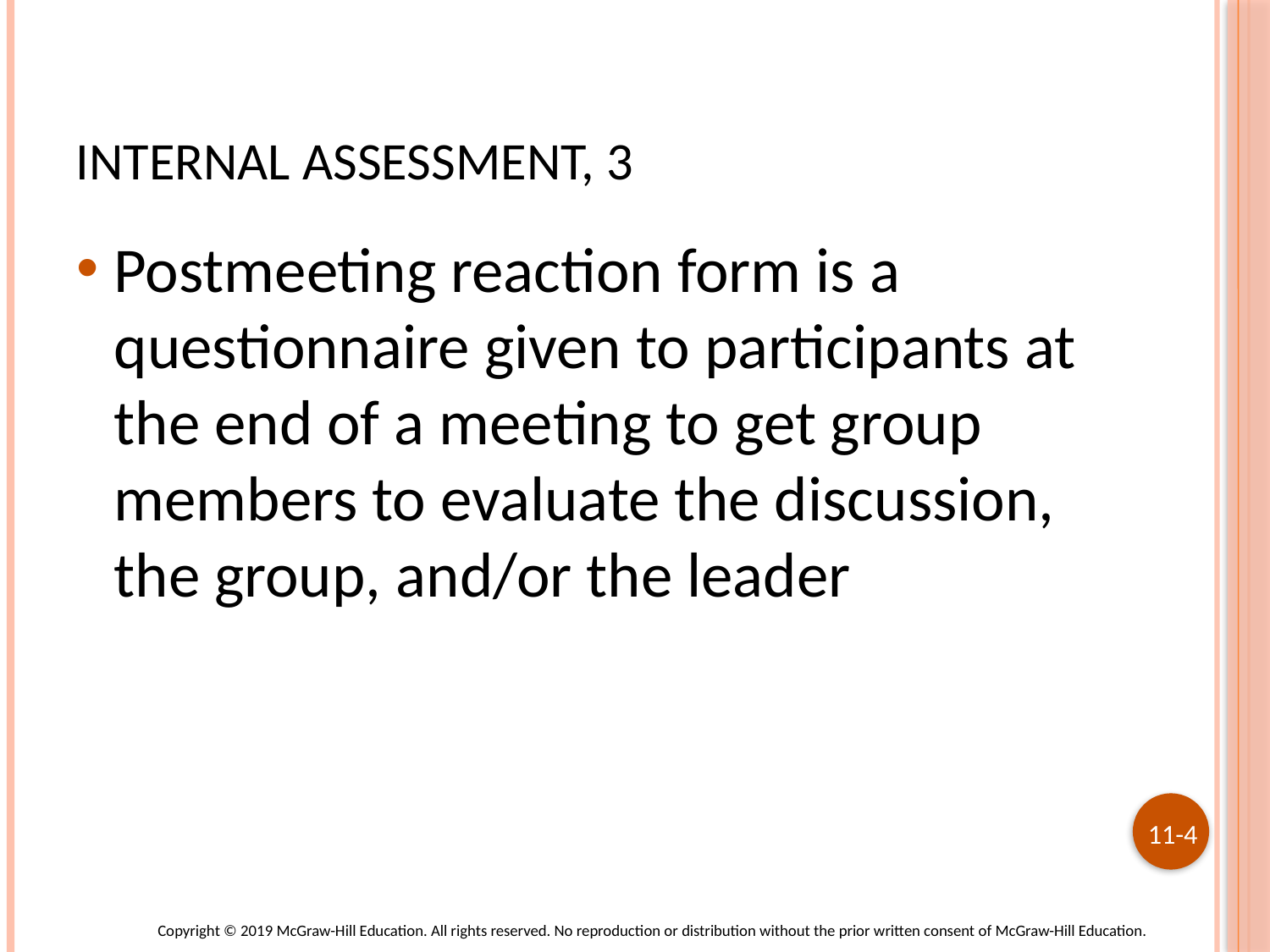

# Internal Assessment, 3
Postmeeting reaction form is a questionnaire given to participants at the end of a meeting to get group members to evaluate the discussion, the group, and/or the leader